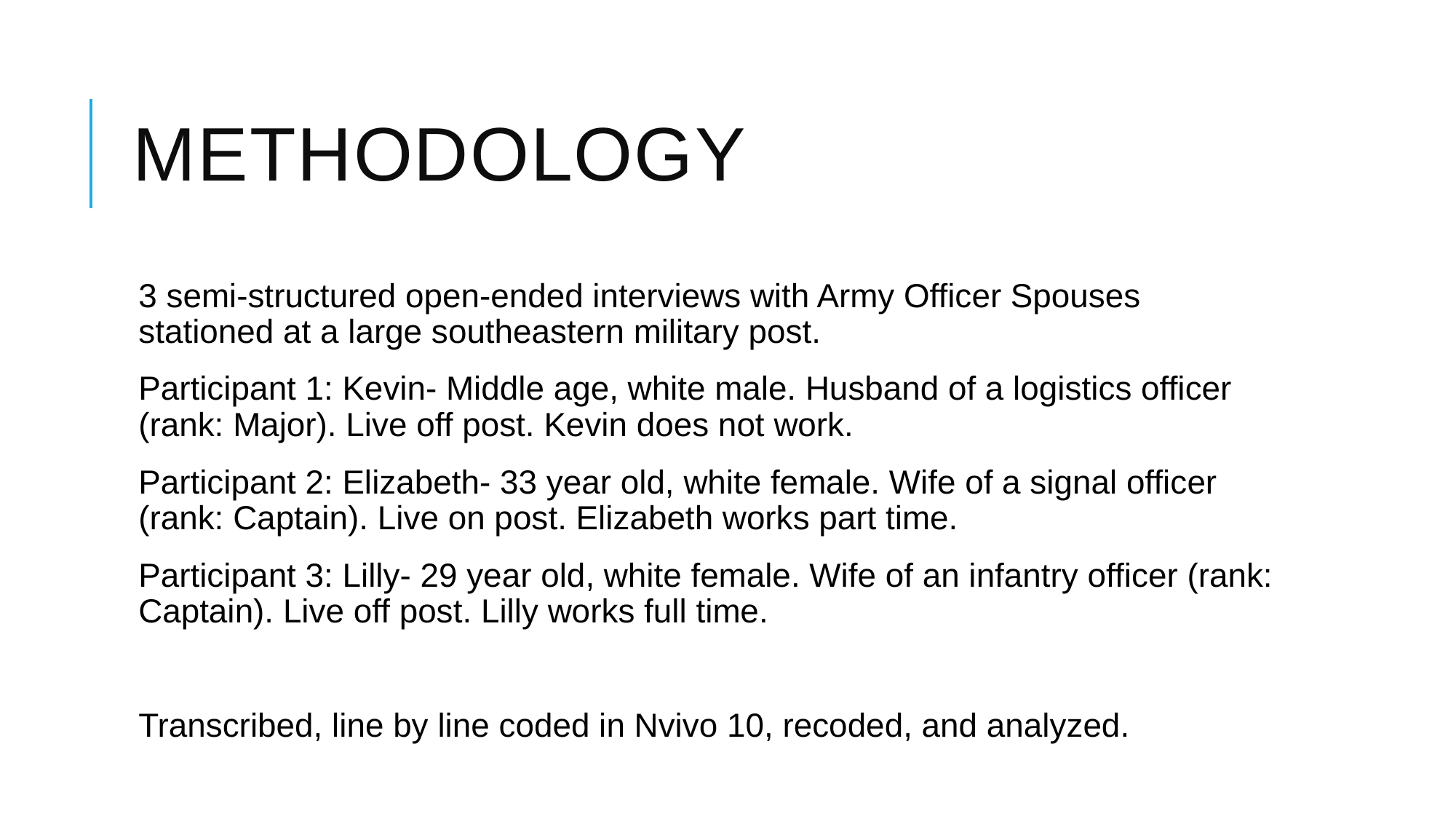

# Methodology
3 semi-structured open-ended interviews with Army Officer Spouses stationed at a large southeastern military post.
Participant 1: Kevin- Middle age, white male. Husband of a logistics officer (rank: Major). Live off post. Kevin does not work.
Participant 2: Elizabeth- 33 year old, white female. Wife of a signal officer (rank: Captain). Live on post. Elizabeth works part time.
Participant 3: Lilly- 29 year old, white female. Wife of an infantry officer (rank: Captain). Live off post. Lilly works full time.

Transcribed, line by line coded in Nvivo 10, recoded, and analyzed.